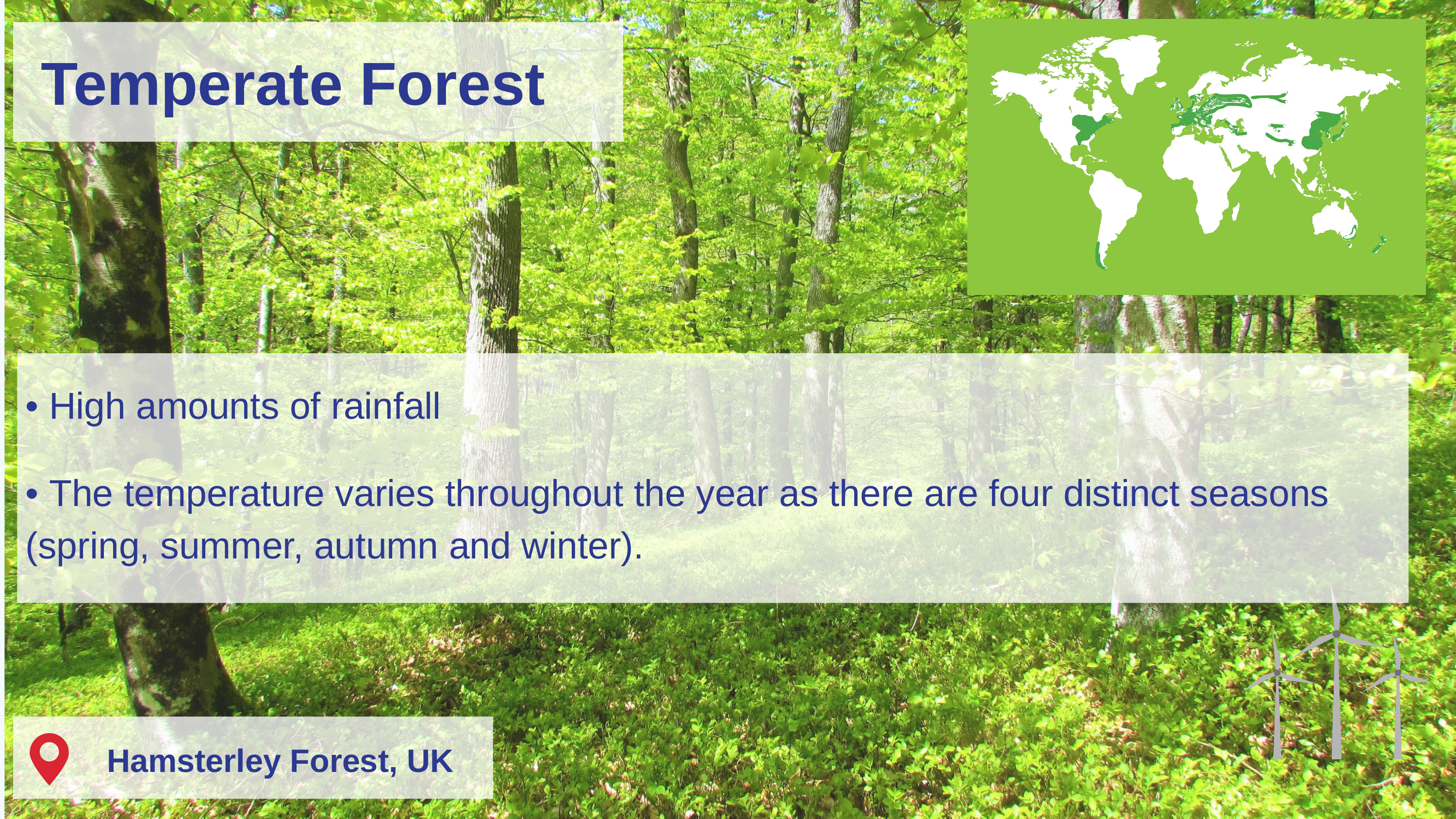

Temperate Forest

• High amounts of rainfall

• The temperature varies throughout the year as there are four distinct seasons (spring, summer, autumn and winter).

Hamsterley Forest, UK